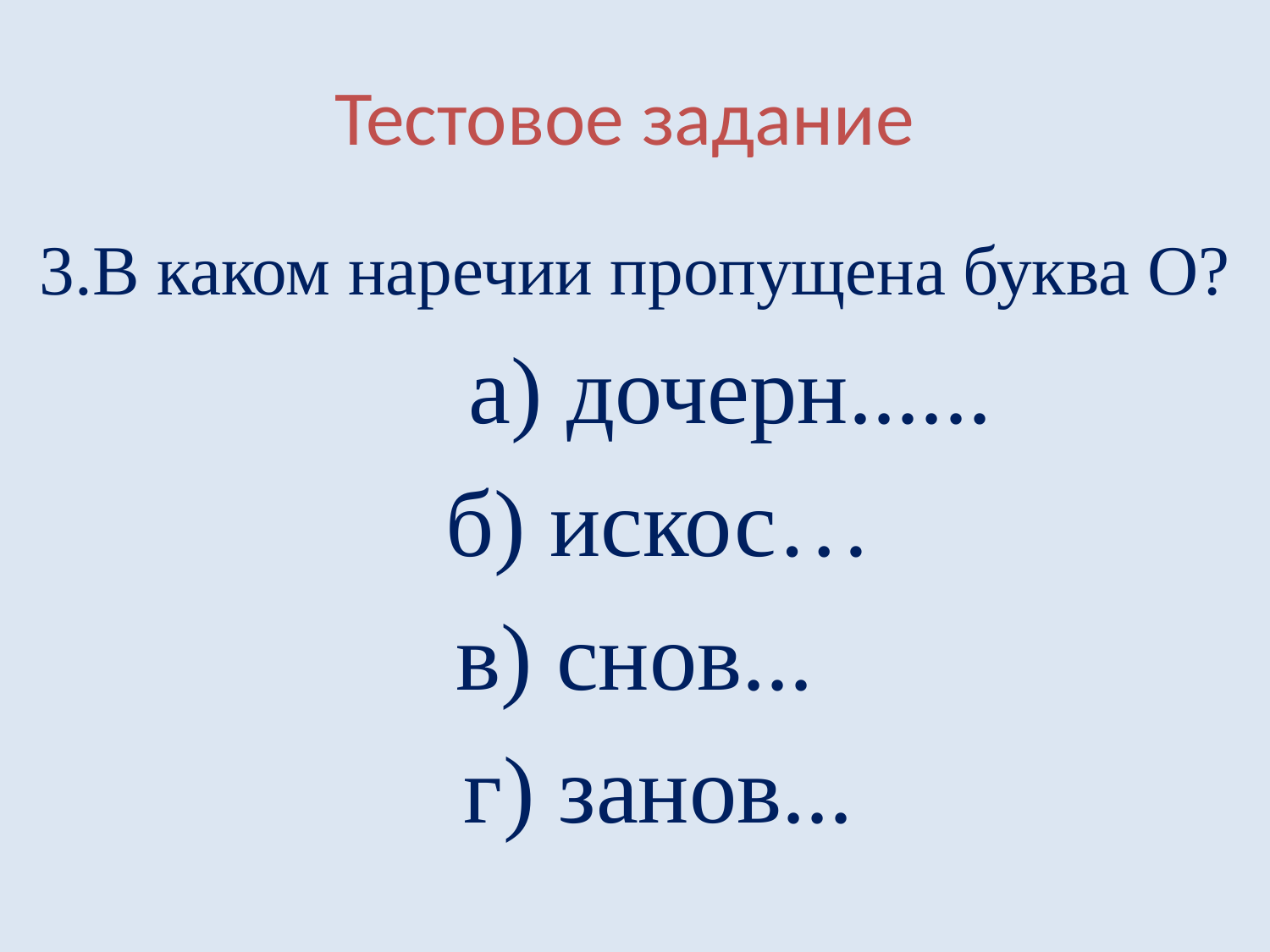

# Тестовое задание
3.В каком наречии пропущена буква О?
        а) дочерн......
  б) искос…
в) снов...
  г) занов...